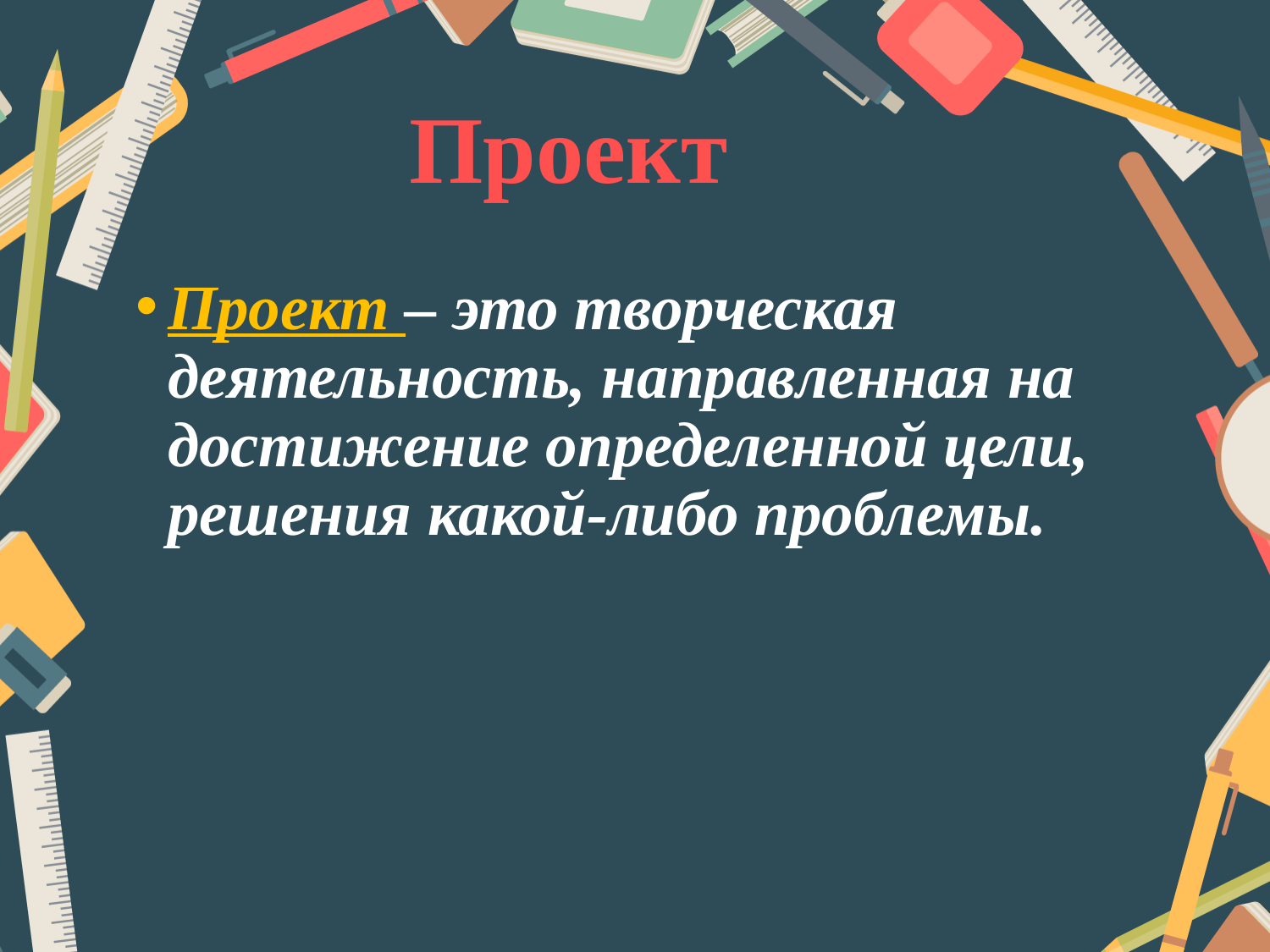

# Проект
Проект – это творческая деятельность, направленная на достижение определенной цели, решения какой-либо проблемы.